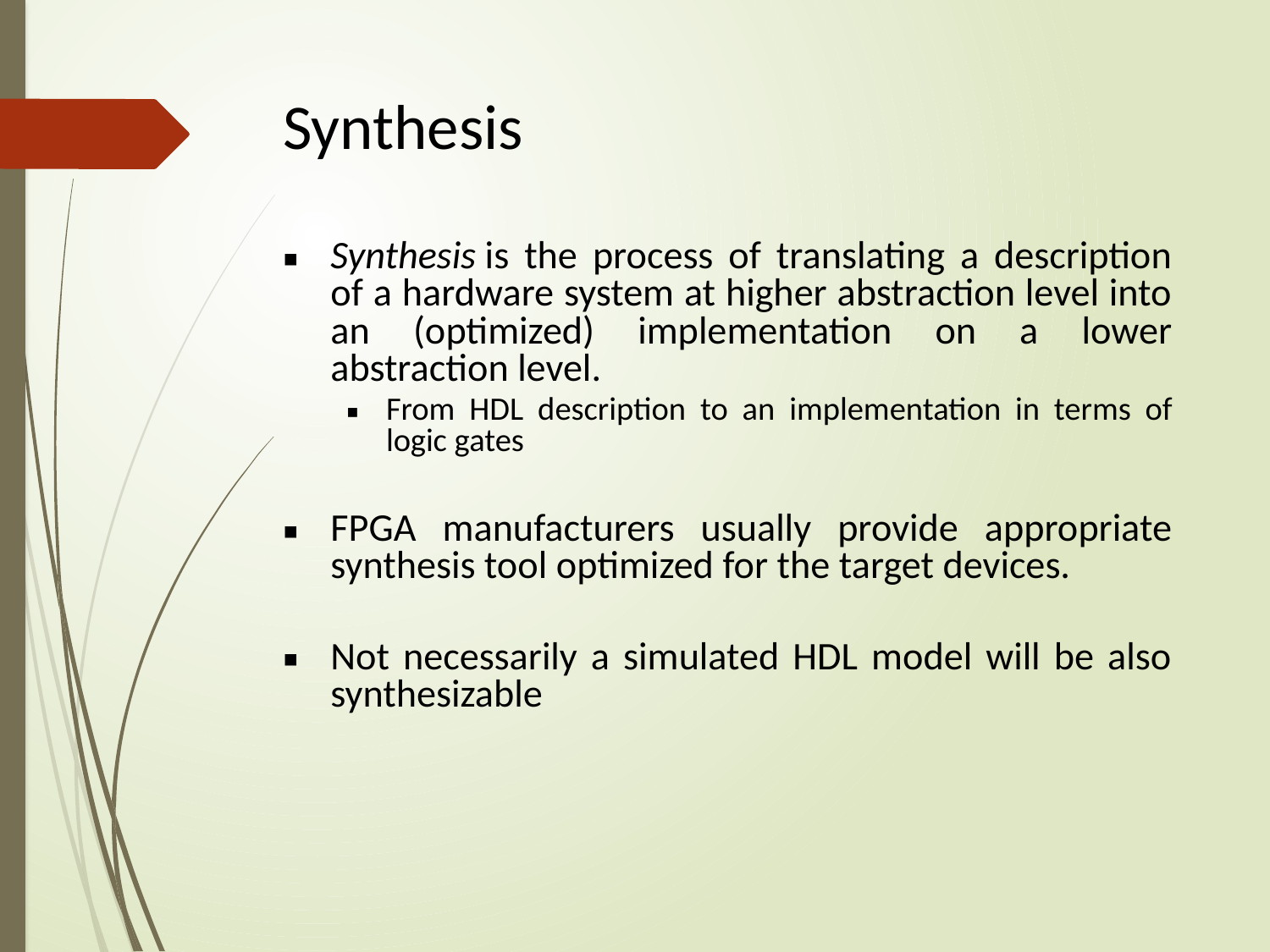

# Synthesis
Synthesis is the process of translating a description of a hardware system at higher abstraction level into an (optimized) implementation on a lower abstraction level.
From HDL description to an implementation in terms of logic gates

FPGA manufacturers usually provide appropriate synthesis tool optimized for the target devices.

Not necessarily a simulated HDL model will be also synthesizable